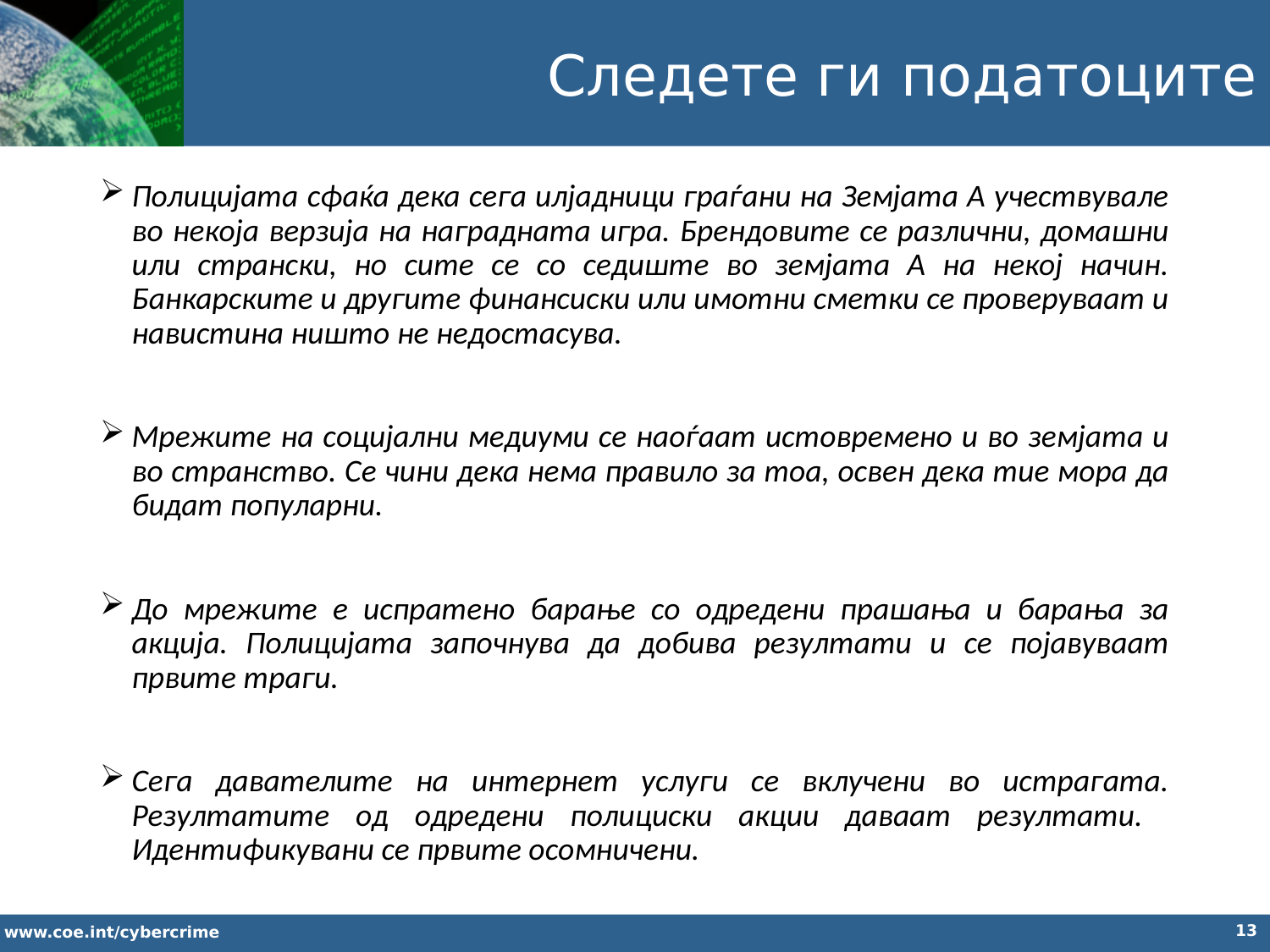

Следете ги податоците
Полицијата сфаќа дека сега илјадници граѓани на Земјата А учествувале во некоја верзија на наградната игра. Брендовите се различни, домашни или странски, но сите се со седиште во земјата А на некој начин. Банкарските и другите финансиски или имотни сметки се проверуваат и навистина ништо не недостасува.

Мрежите на социјални медиуми се наоѓаат истовремено и во земјата и во странство. Се чини дека нема правило за тоа, освен дека тие мора да бидат популарни.

До мрежите е испратено барање со одредени прашања и барања за акција. Полицијата започнува да добива резултати и се појавуваат првите траги.

Сега давателите на интернет услуги се вклучени во истрагата. Резултатите од одредени полициски акции даваат резултати.  Идентификувани се првите осомничени.

13